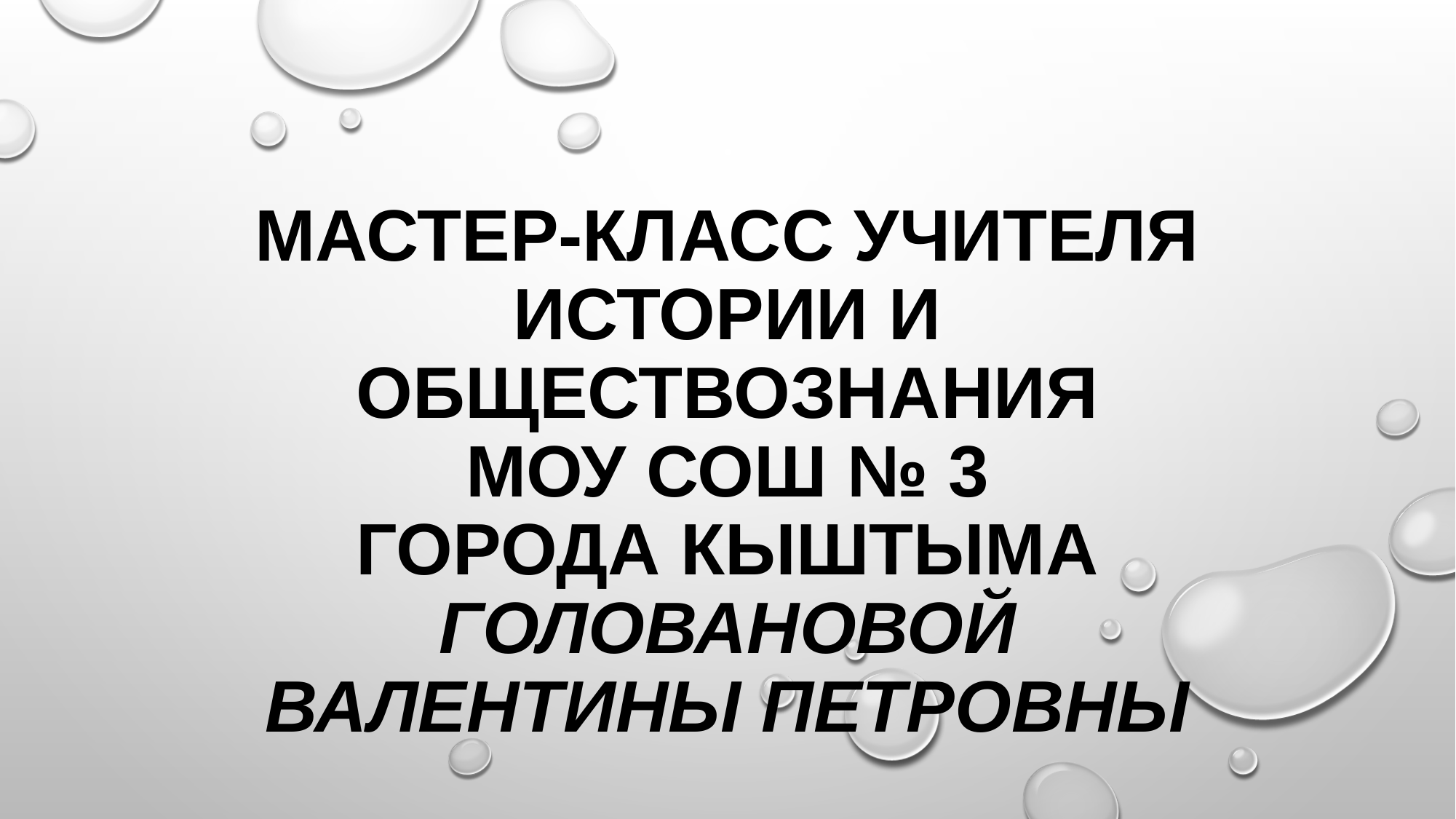

# Мастер-класс учителя истории и обществознания МОУ СОШ № 3 города Кыштыма Головановой Валентины Петровны